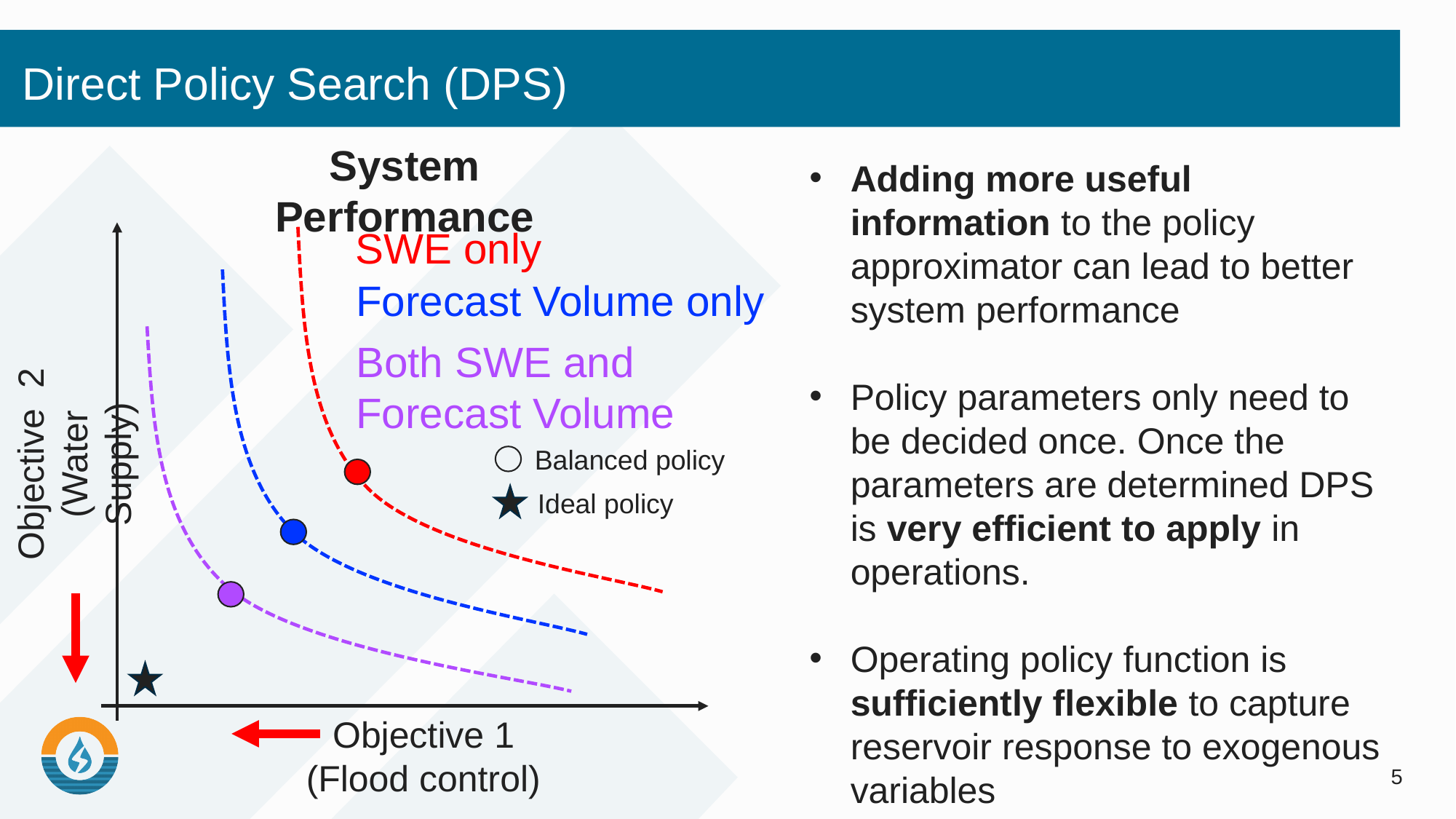

# Direct Policy Search (DPS)
System Performance
Adding more useful information to the policy approximator can lead to better system performance

Policy parameters only need to be decided once. Once the parameters are determined DPS is very efficient to apply in operations.

Operating policy function is sufficiently flexible to capture reservoir response to exogenous variables
SWE only

Forecast Volume only

Both SWE and Forecast Volume
Objective  2
(Water Supply)
Balanced policy

Ideal policy

Objective 1
(Flood control)
5